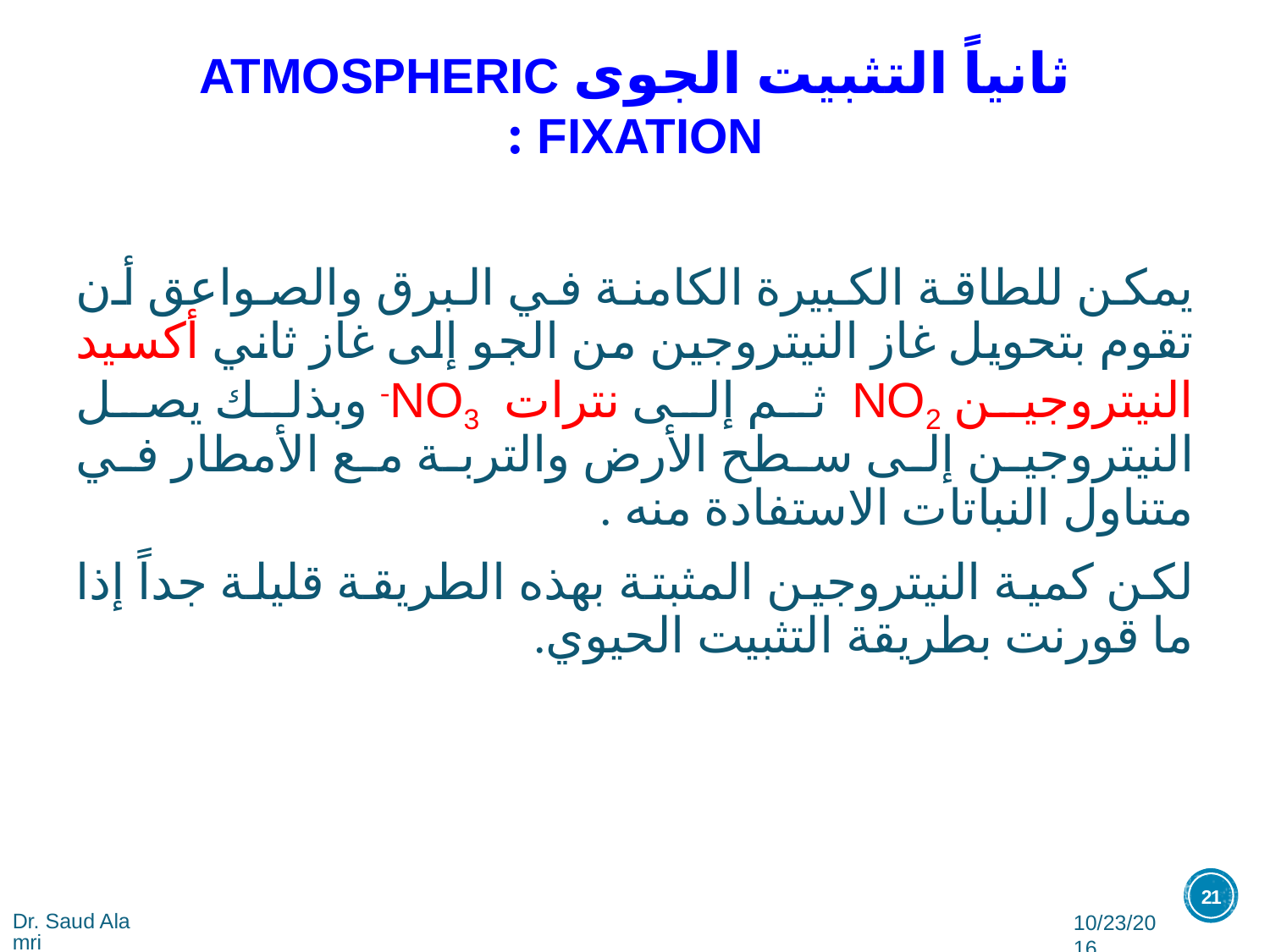

ثانياً التثبيت الجوى ATMOSPHERIC FIXATION :

يمكن للطاقة الكبيرة الكامنة في البرق والصواعق أن تقوم بتحويل غاز النيتروجين من الجو إلى غاز ثاني أكسيد النيتروجين NO2  ثم إلى نترات  NO3- وبذلك يصل النيتروجين إلى سطح الأرض والتربة مع الأمطار في متناول النباتات الاستفادة منه .
لكن كمية النيتروجين المثبتة بهذه الطريقة قليلة جداً إذا ما قورنت بطريقة التثبيت الحيوي.

21
Dr. Saud Alamri
10/23/2016